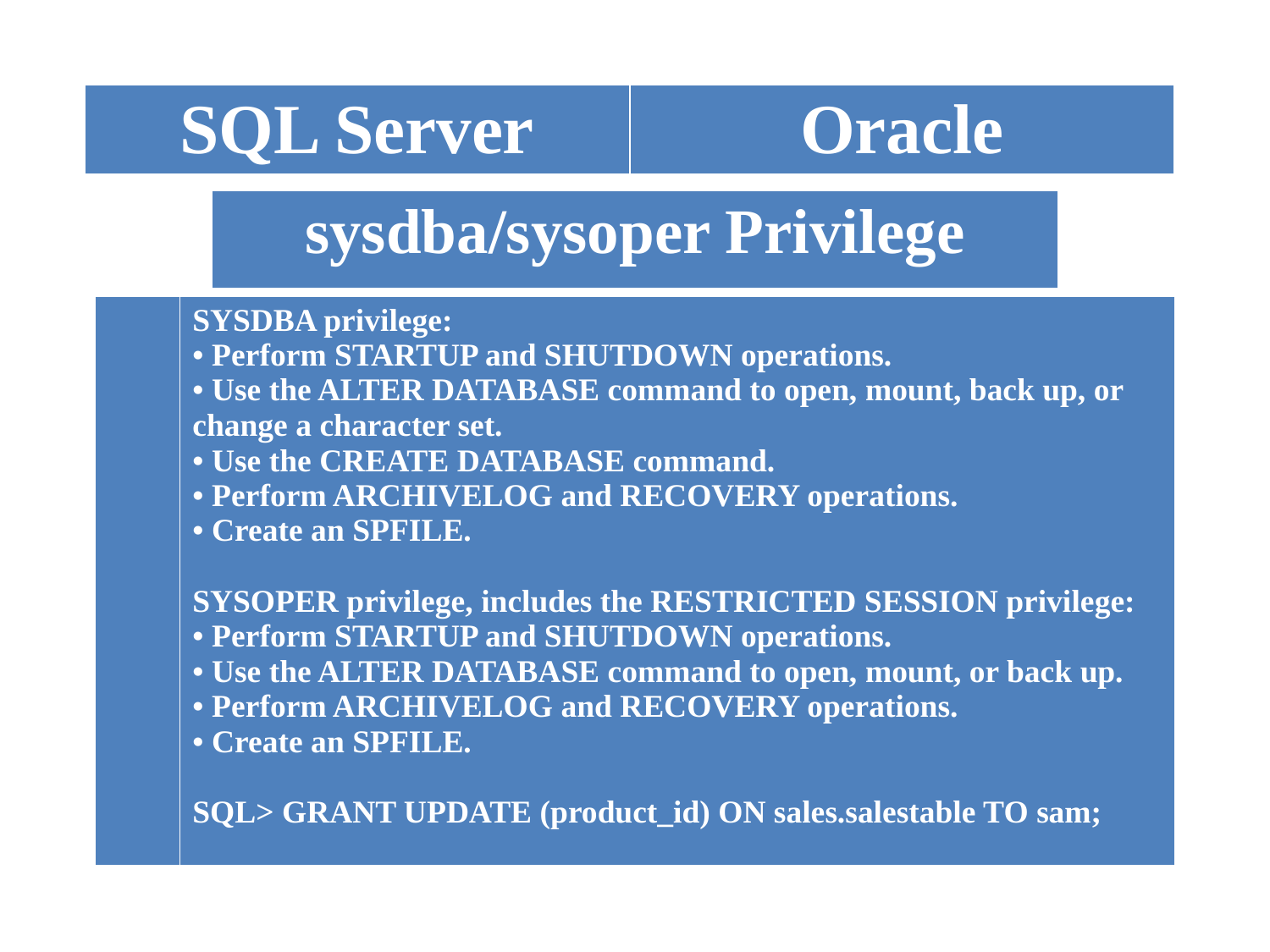

| SQL Server | Oracle |
| --- | --- |
| sysdba/sysoper Privilege |
| --- |
|  | SYSDBA privilege: • Perform STARTUP and SHUTDOWN operations. • Use the ALTER DATABASE command to open, mount, back up, or change a character set. • Use the CREATE DATABASE command. • Perform ARCHIVELOG and RECOVERY operations. • Create an SPFILE. SYSOPER privilege, includes the RESTRICTED SESSION privilege: • Perform STARTUP and SHUTDOWN operations. • Use the ALTER DATABASE command to open, mount, or back up. • Perform ARCHIVELOG and RECOVERY operations. • Create an SPFILE. SQL> GRANT UPDATE (product\_id) ON sales.salestable TO sam; |
| --- | --- |